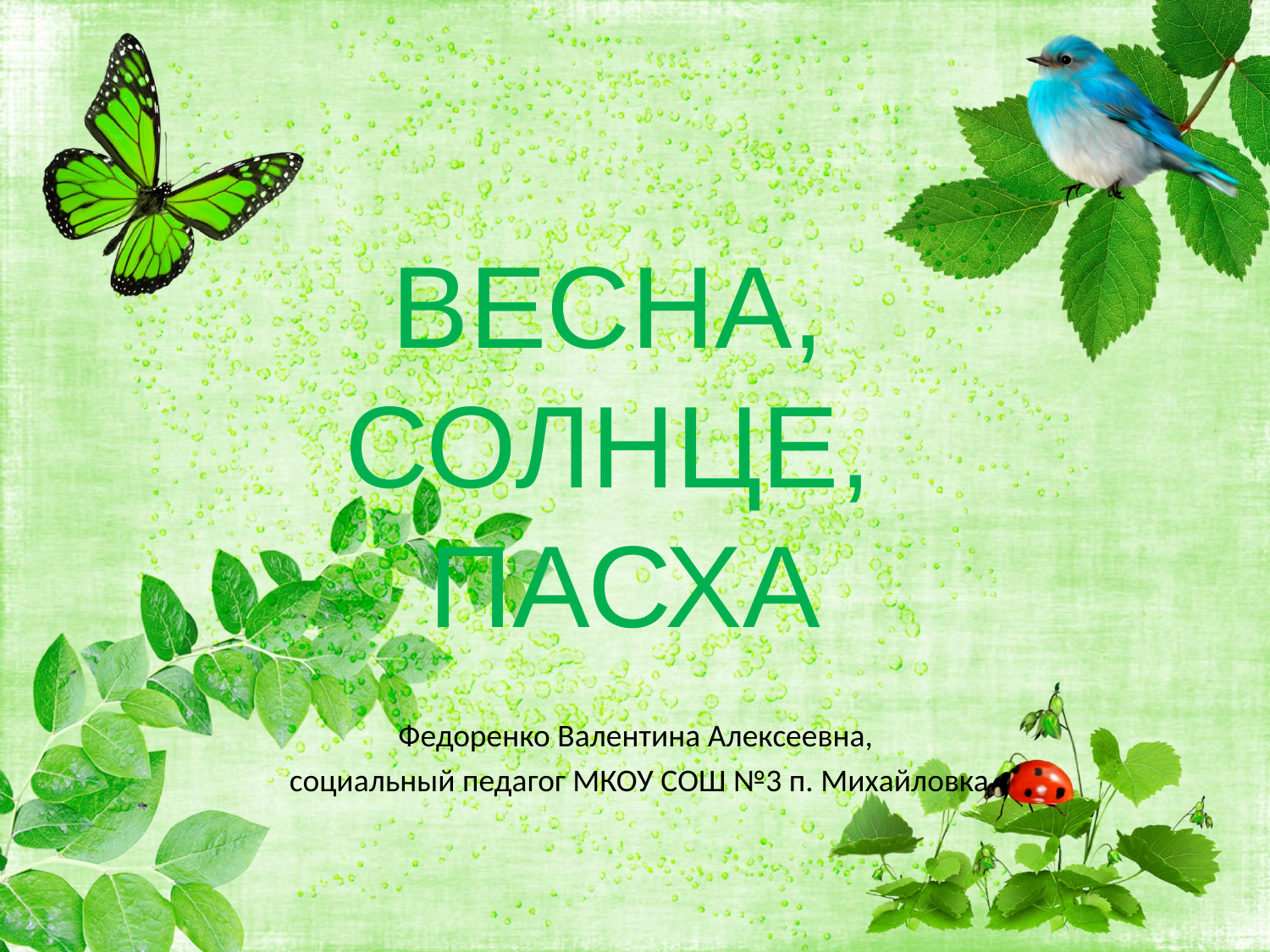

# ВЕСНА, СОЛНЦЕ, ПАСХА
Федоренко Валентина Алексеевна,
социальный педагог МКОУ СОШ №3 п. Михайловка